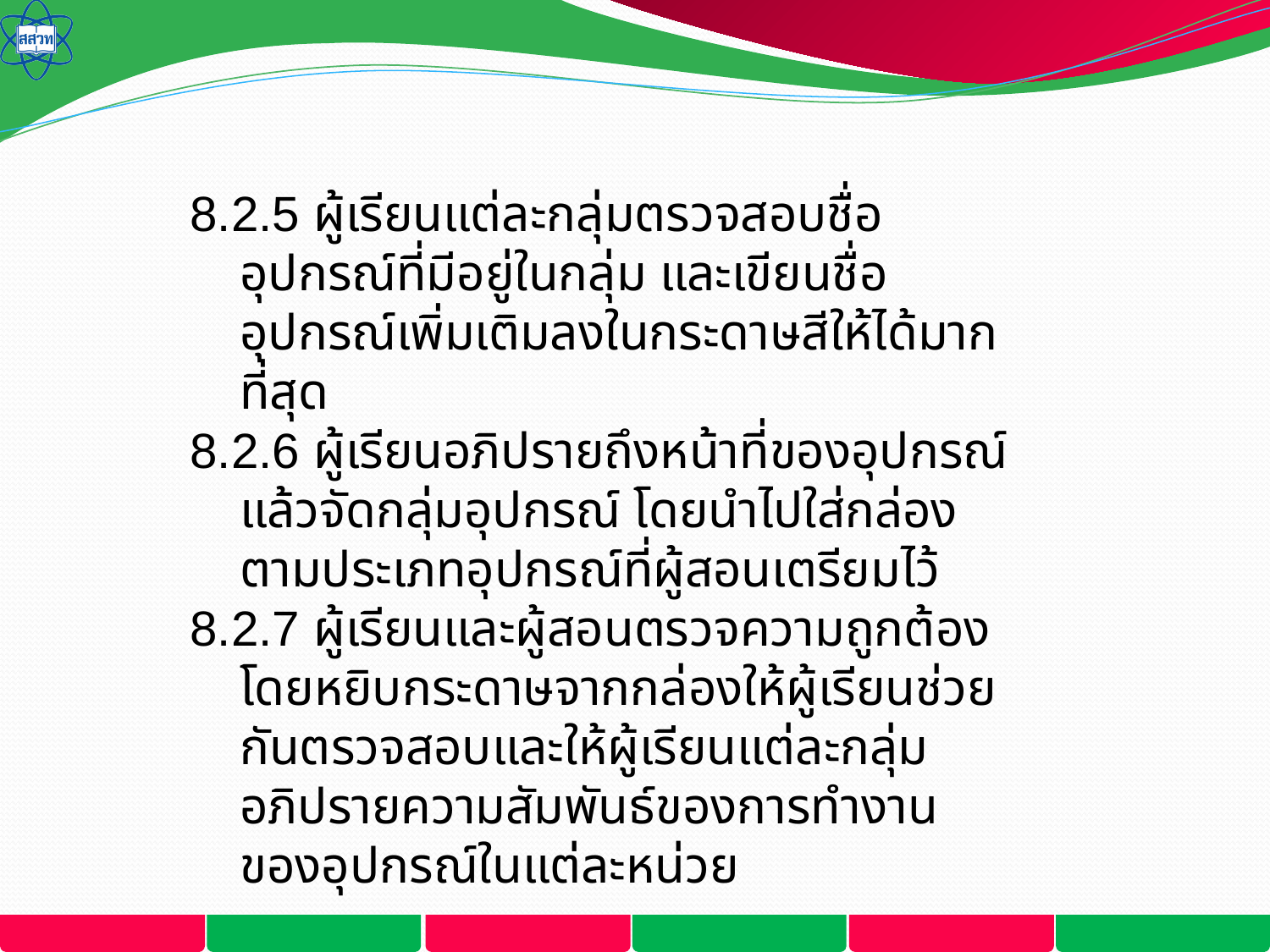

8.2.5 ผู้เรียนแต่ละกลุ่มตรวจสอบชื่ออุปกรณ์ที่มีอยู่ในกลุ่ม และเขียนชื่ออุปกรณ์เพิ่มเติมลงในกระดาษสีให้ได้มากที่สุด
8.2.6 ผู้เรียนอภิปรายถึงหน้าที่ของอุปกรณ์แล้วจัดกลุ่มอุปกรณ์ โดยนำไปใส่กล่องตามประเภทอุปกรณ์ที่ผู้สอนเตรียมไว้
8.2.7 ผู้เรียนและผู้สอนตรวจความถูกต้องโดยหยิบกระดาษจากกล่องให้ผู้เรียนช่วยกันตรวจสอบและให้ผู้เรียนแต่ละกลุ่มอภิปรายความสัมพันธ์ของการทำงานของอุปกรณ์ในแต่ละหน่วย